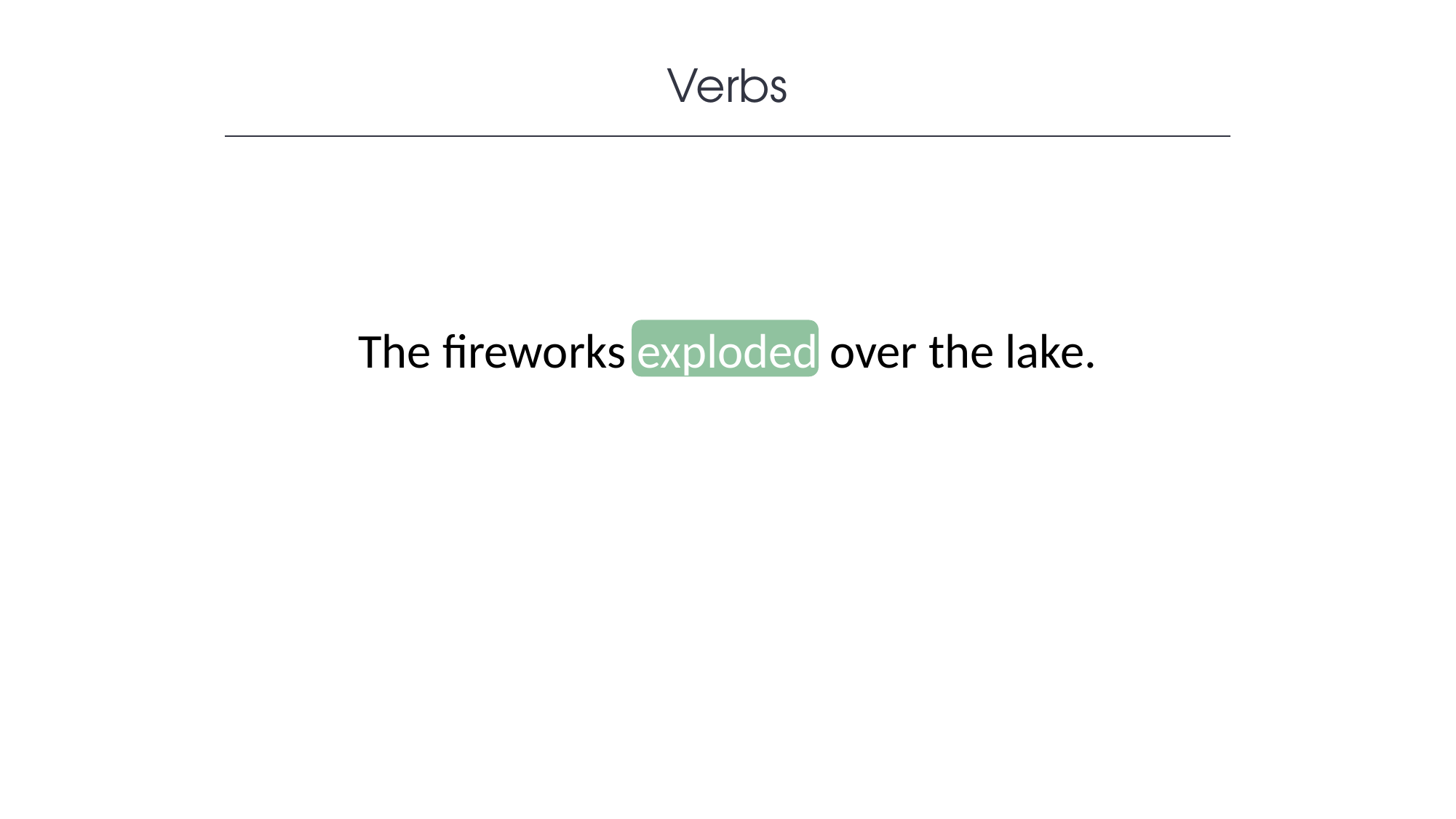

HAWKES LEARNING
Verbs
The fireworks exploded over the lake.